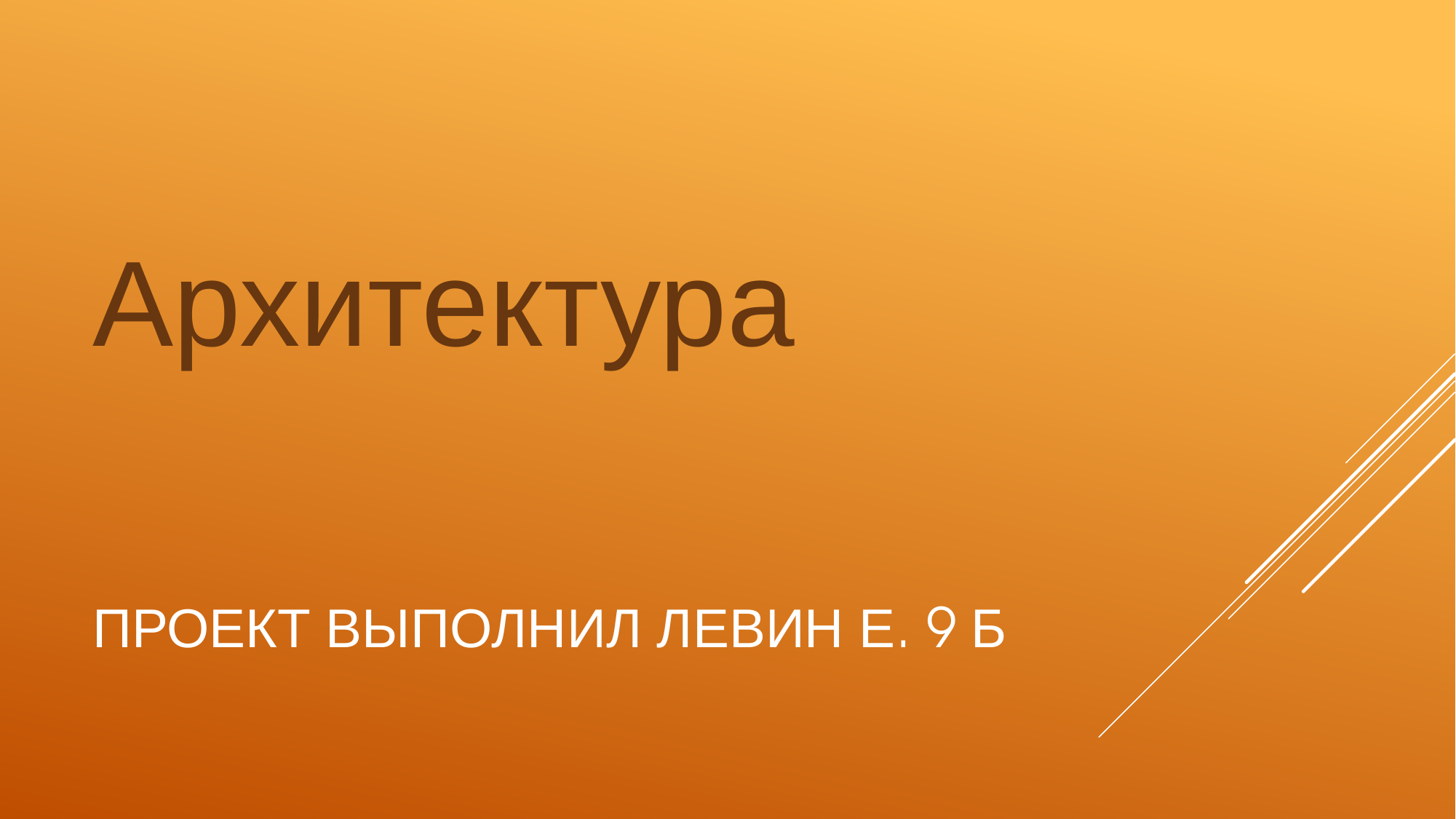

Архитектура
# Проект выполнил Левин Е. 9 б